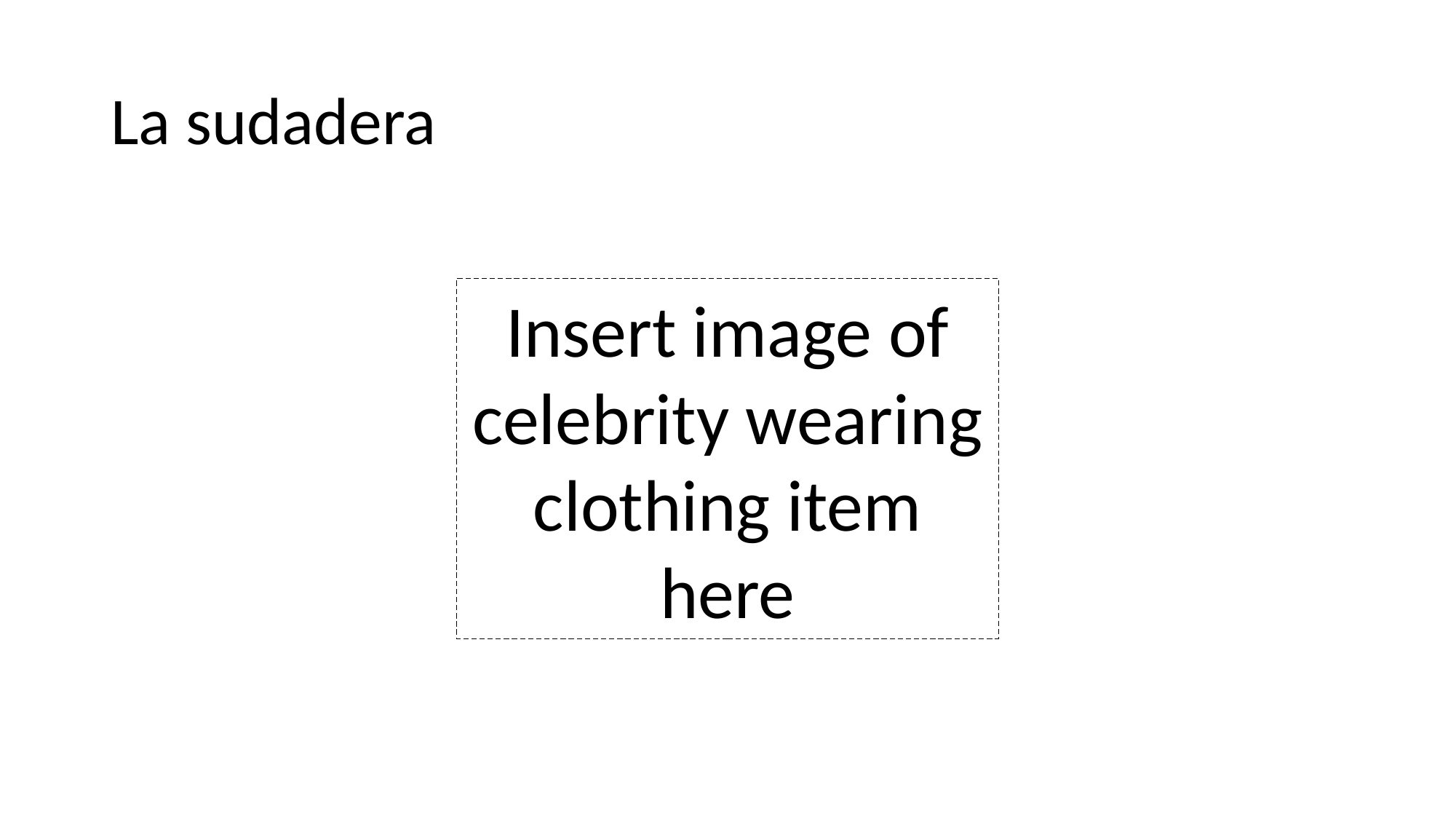

# La sudadera
Insert image of celebrity wearing clothing item here